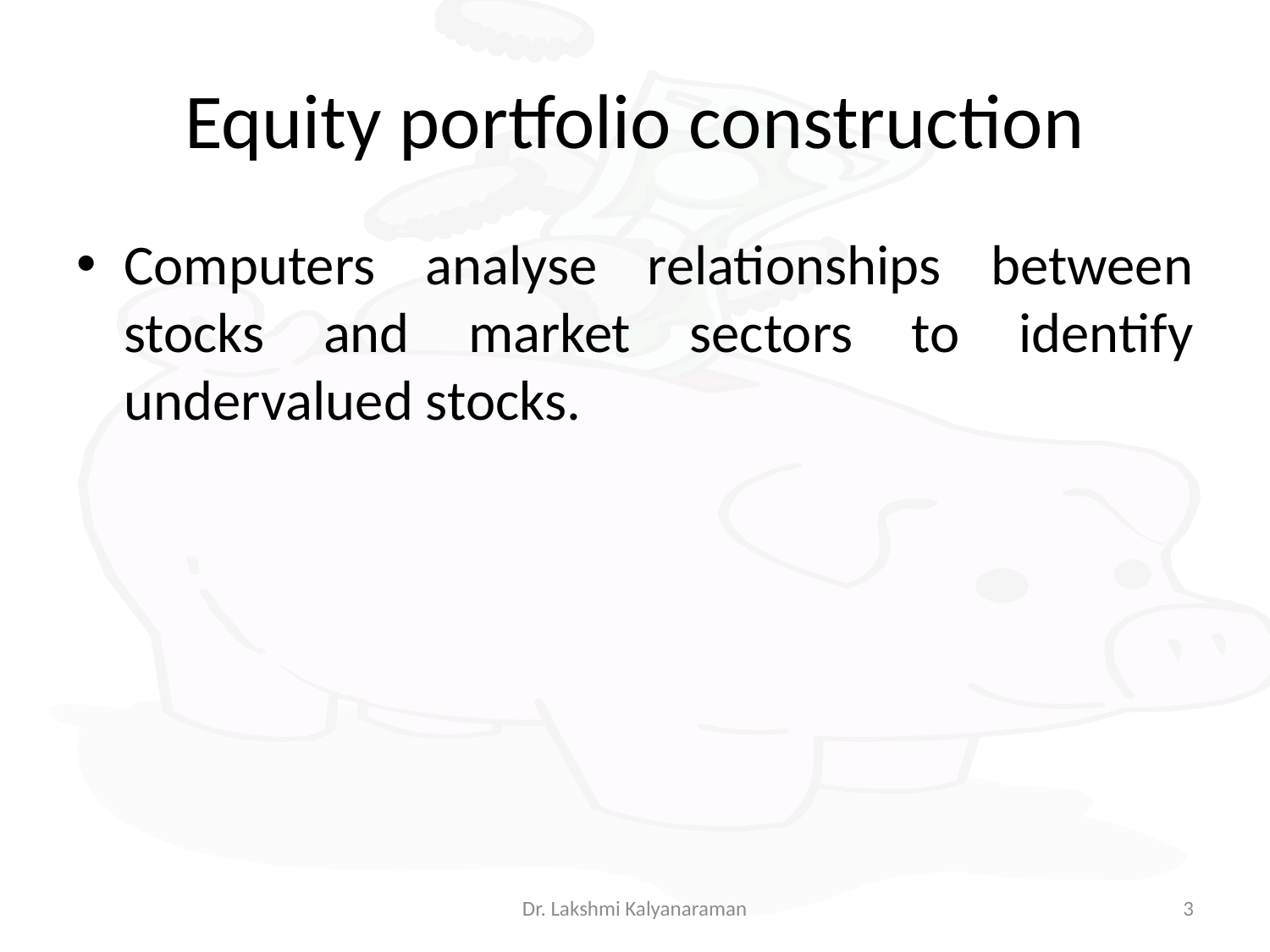

# Equity portfolio construction
Computers analyse relationships between stocks and market sectors to identify undervalued stocks.
Dr. Lakshmi Kalyanaraman
3